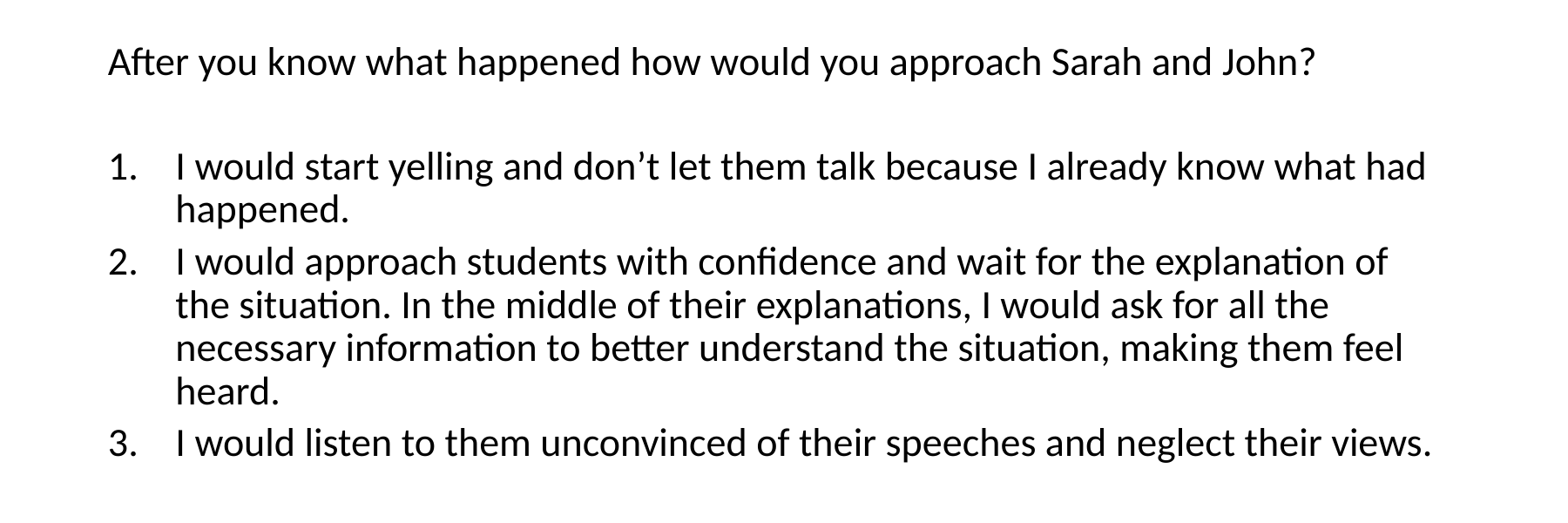

After you know what happened how would you approach Sarah and John?

I would start yelling and don’t let them talk because I already know what had happened.
I would approach students with confidence and wait for the explanation of the situation. In the middle of their explanations, I would ask for all the necessary information to better understand the situation, making them feel heard.
I would listen to them unconvinced of their speeches and neglect their views.